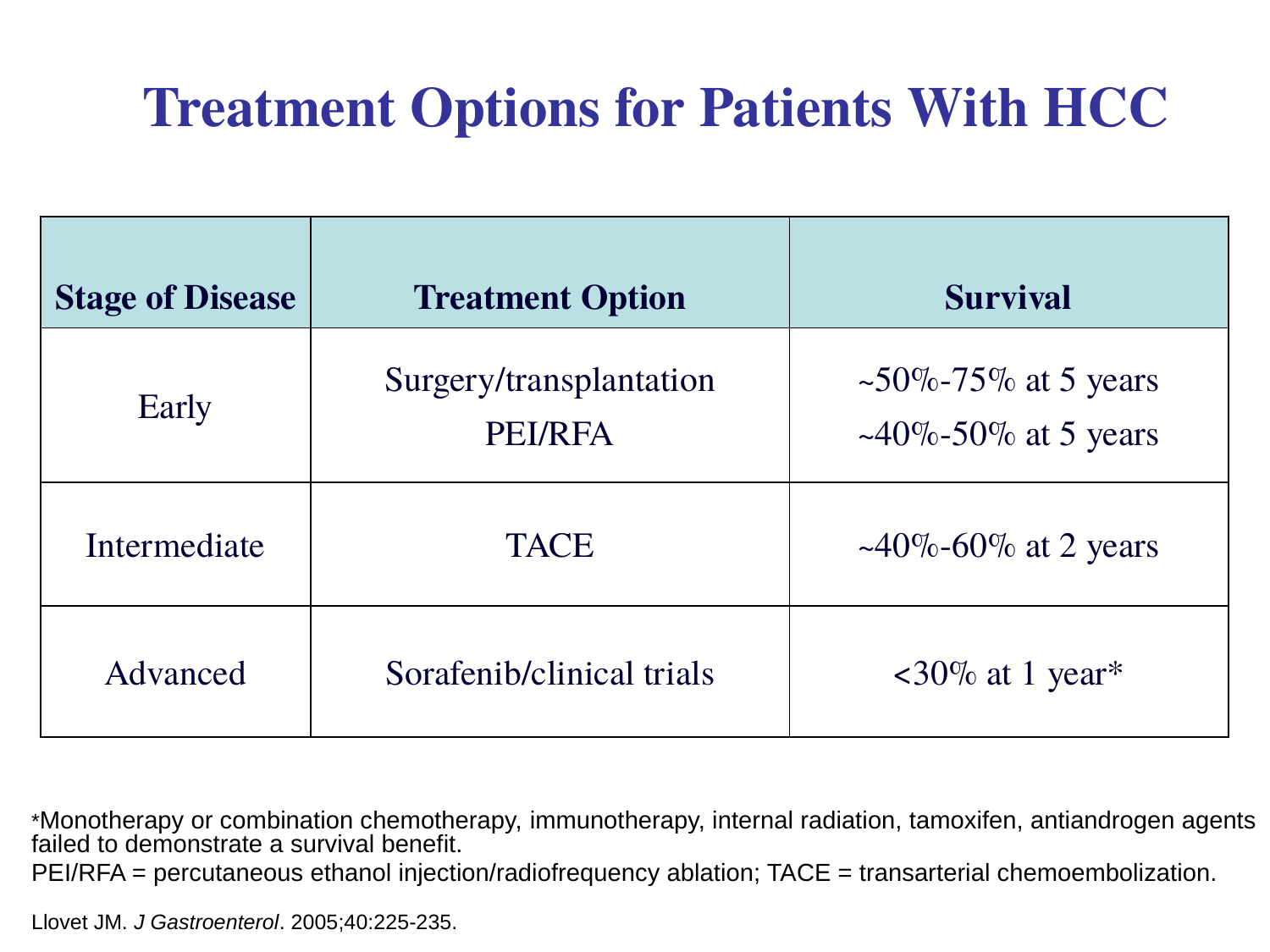

# Treatment Options for Patients With HCC
| Stage of Disease | Treatment Option | Survival |
| --- | --- | --- |
| Early | Surgery/transplantation PEI/RFA | ~50%-75% at 5 years ~40%-50% at 5 years |
| Intermediate | TACE | ~40%-60% at 2 years |
| Advanced | Sorafenib/clinical trials | <30% at 1 year\* |
*Monotherapy or combination chemotherapy, immunotherapy, internal radiation, tamoxifen, antiandrogen agents failed to demonstrate a survival benefit.
PEI/RFA = percutaneous ethanol injection/radiofrequency ablation; TACE = transarterial chemoembolization.
Llovet JM. J Gastroenterol. 2005;40:225-235.